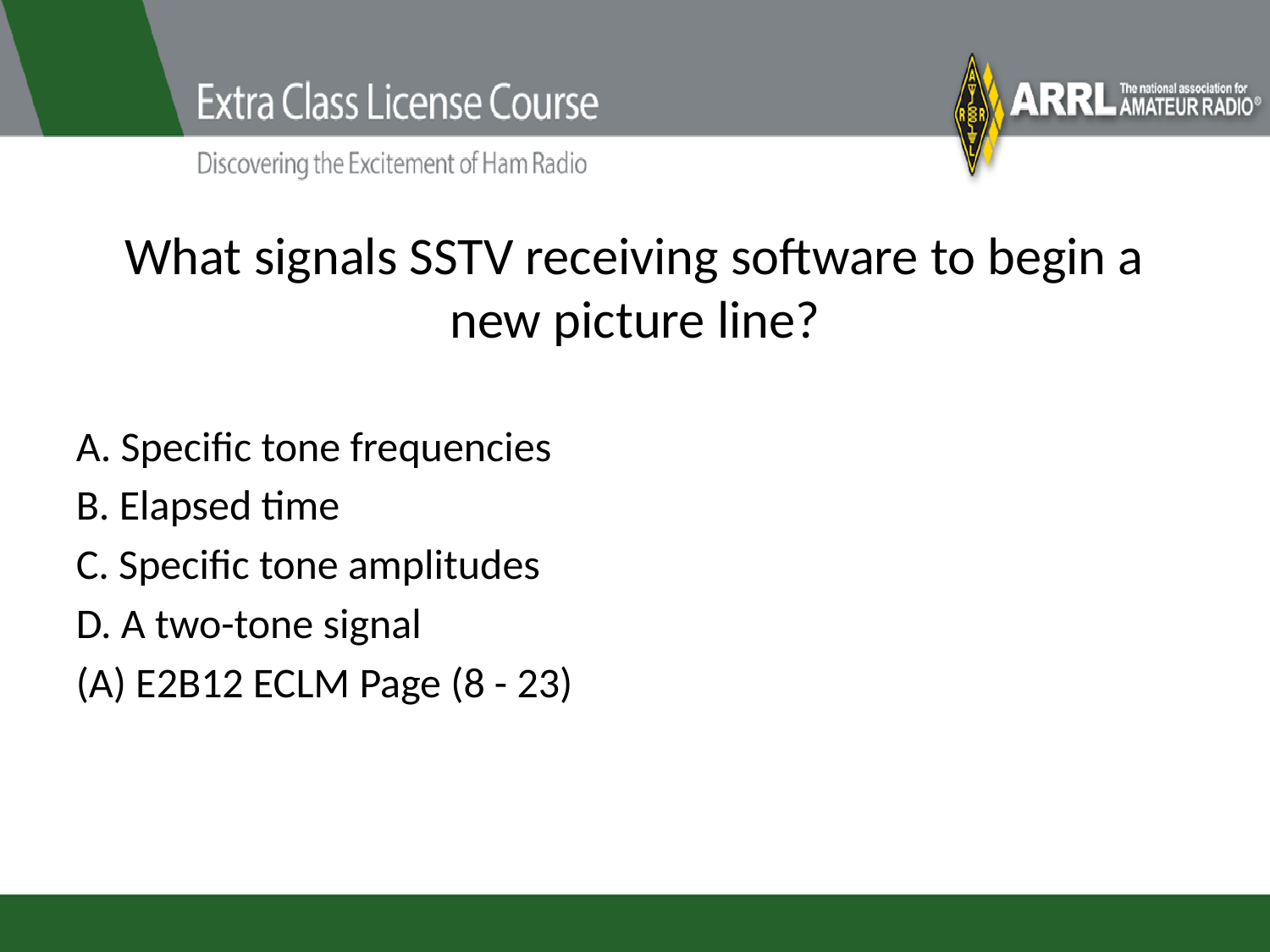

# What signals SSTV receiving software to begin a new picture line?
A. Specific tone frequencies
B. Elapsed time
C. Specific tone amplitudes
D. A two-tone signal
(A) E2B12 ECLM Page (8 - 23)